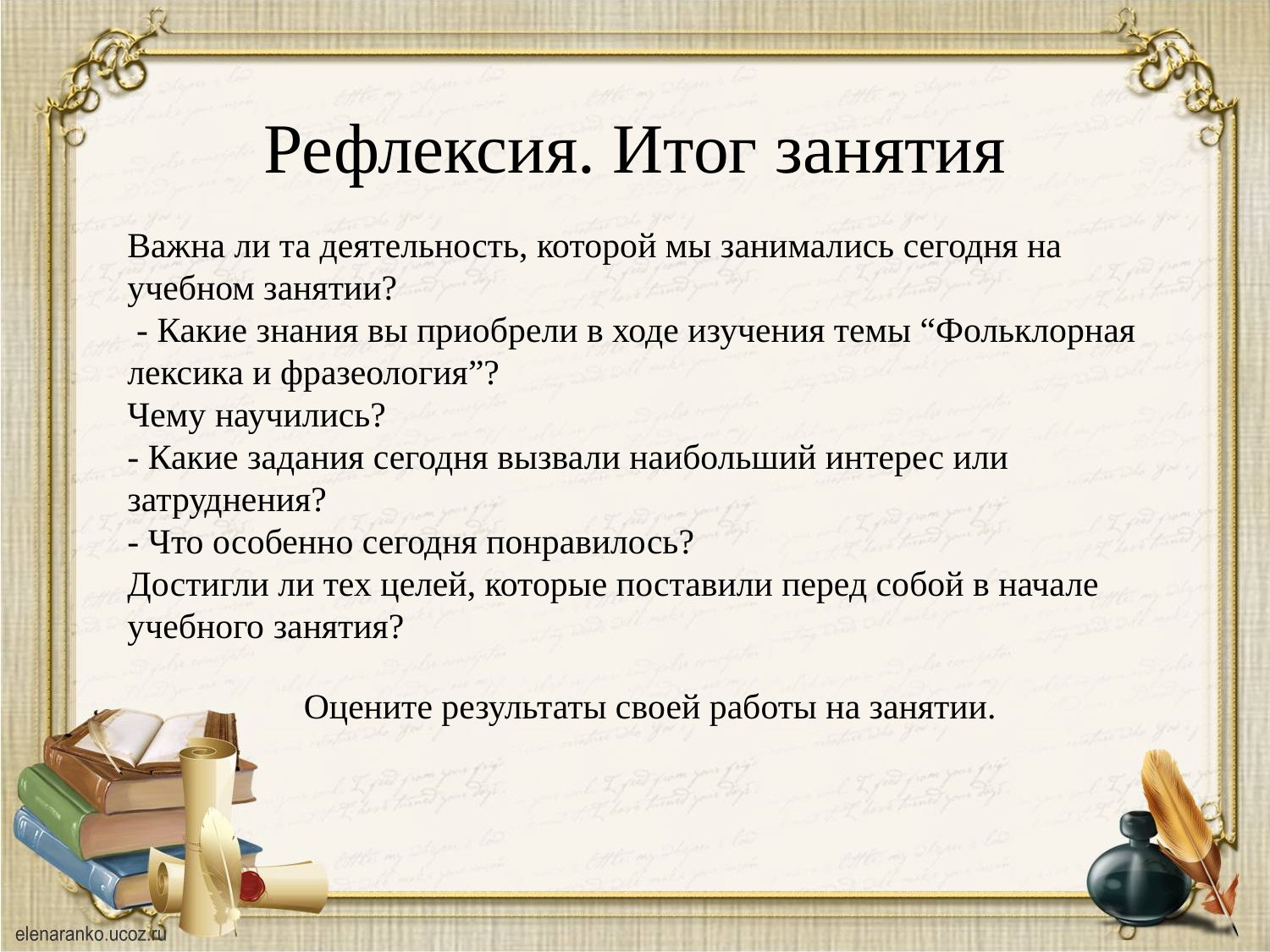

Рефлексия. Итог занятия
Важна ли та деятельность, которой мы занимались сегодня на учебном занятии?
 - Какие знания вы приобрели в ходе изучения темы “Фольклорная лексика и фразеология”?
Чему научились?
- Какие задания сегодня вызвали наибольший интерес или затруднения?
- Что особенно сегодня понравилось?
Достигли ли тех целей, которые поставили перед собой в начале учебного занятия?

Оцените результаты своей работы на занятии.